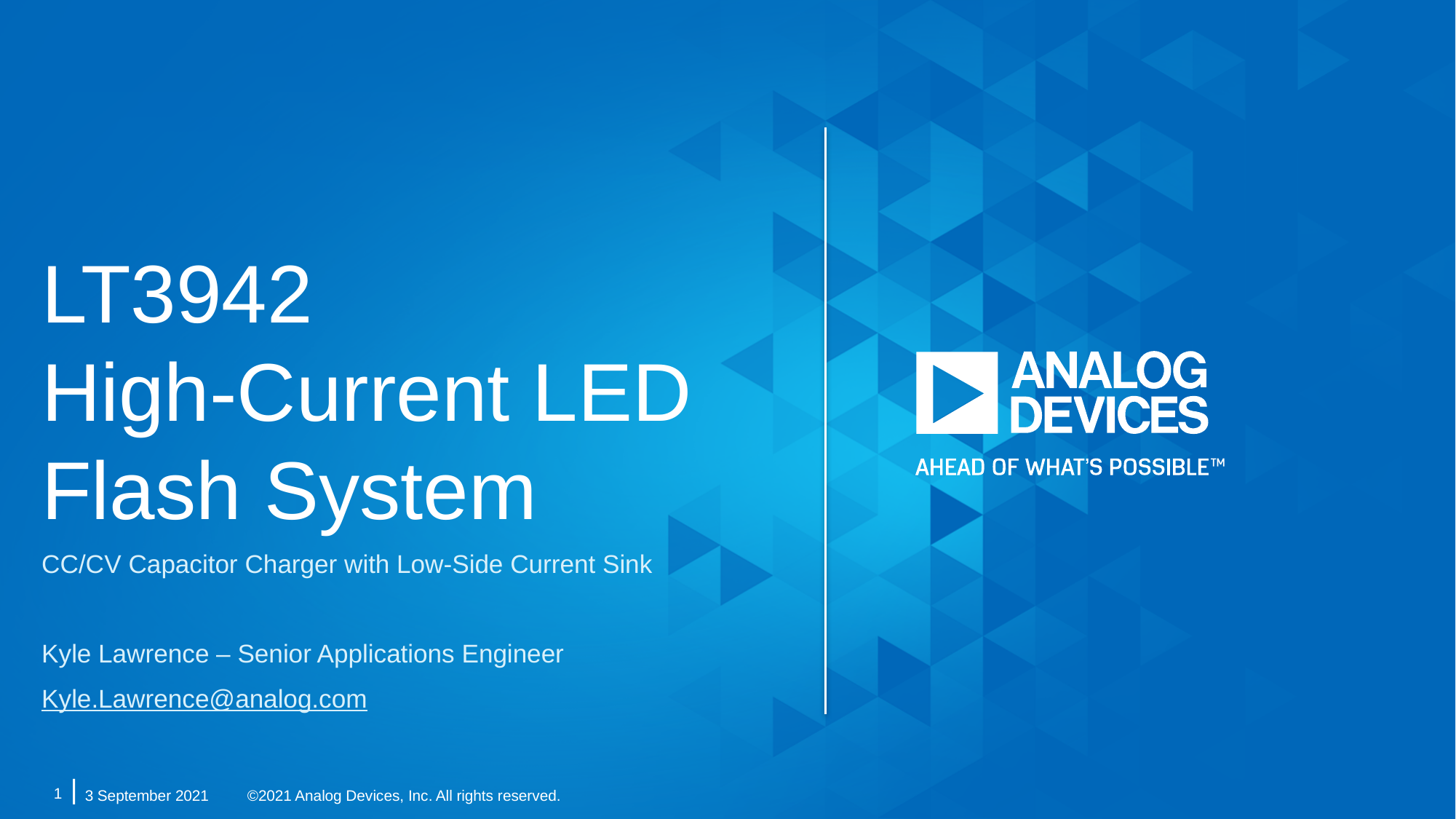

# LT3942 High-Current LED Flash System
CC/CV Capacitor Charger with Low-Side Current Sink

Kyle Lawrence – Senior Applications Engineer
Kyle.Lawrence@analog.com
1 |
3 September 2021
©2021 Analog Devices, Inc. All rights reserved.